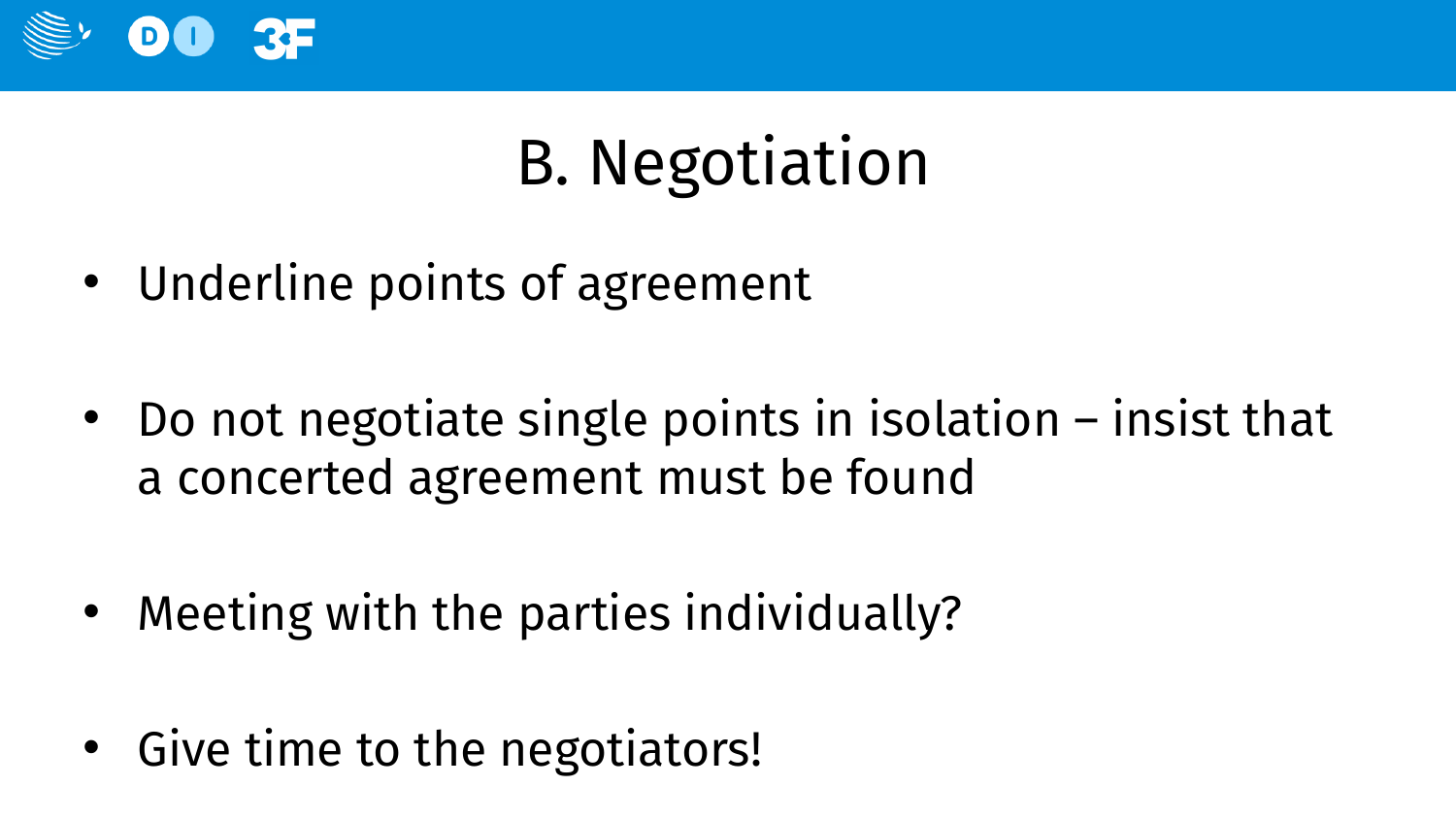

# B. Negotiation
Underline points of agreement

Do not negotiate single points in isolation – insist that a concerted agreement must be found

Meeting with the parties individually?

Give time to the negotiators!